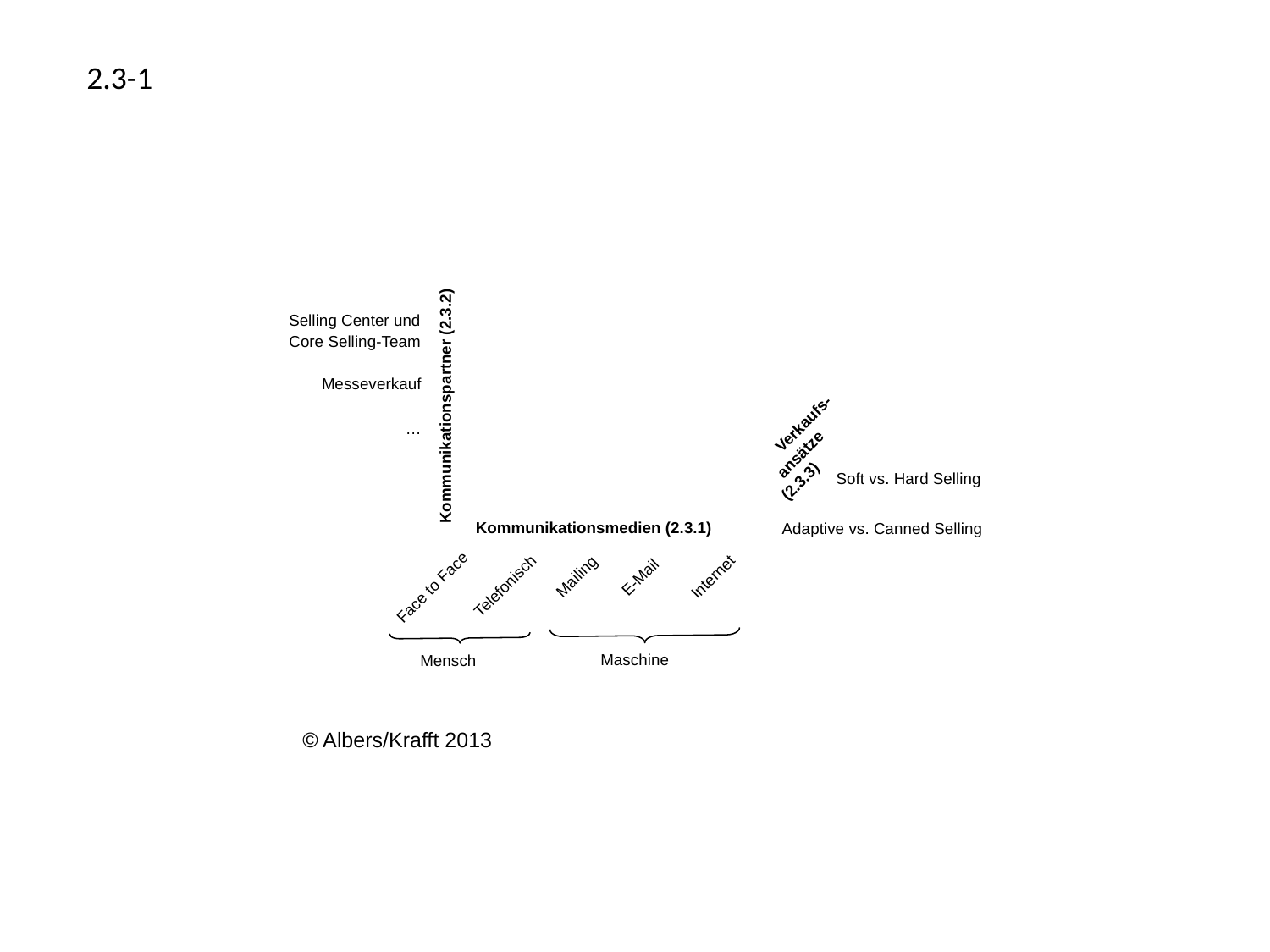

2.3-1

Selling Center und
Core Selling-Team
Messeverkauf
Kommunikationspartner (2.3.2)
…
	Verkaufs-
        ansätze
     (2.3.3)
Soft vs. Hard Selling
Kommunikationsmedien (2.3.1)
Adaptive vs. Canned Selling

Mailing
Internet
E-Mail

Telefonisch
Face to Face
Maschine
Mensch
© Albers/Krafft 2013